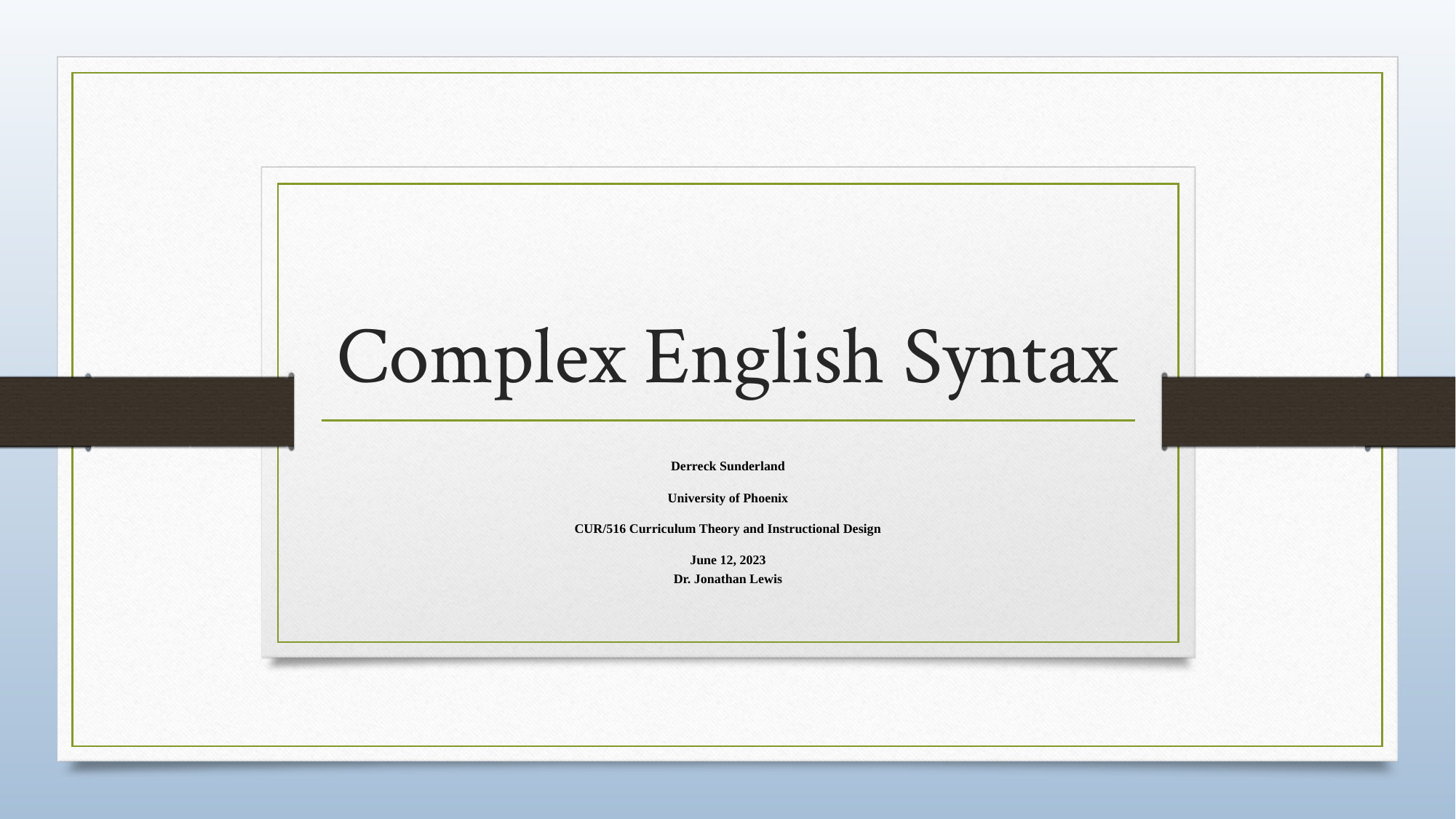

# Complex English Syntax
Derreck Sunderland
University of Phoenix
CUR/516 Curriculum Theory and Instructional Design
June 12, 2023
Dr. Jonathan Lewis